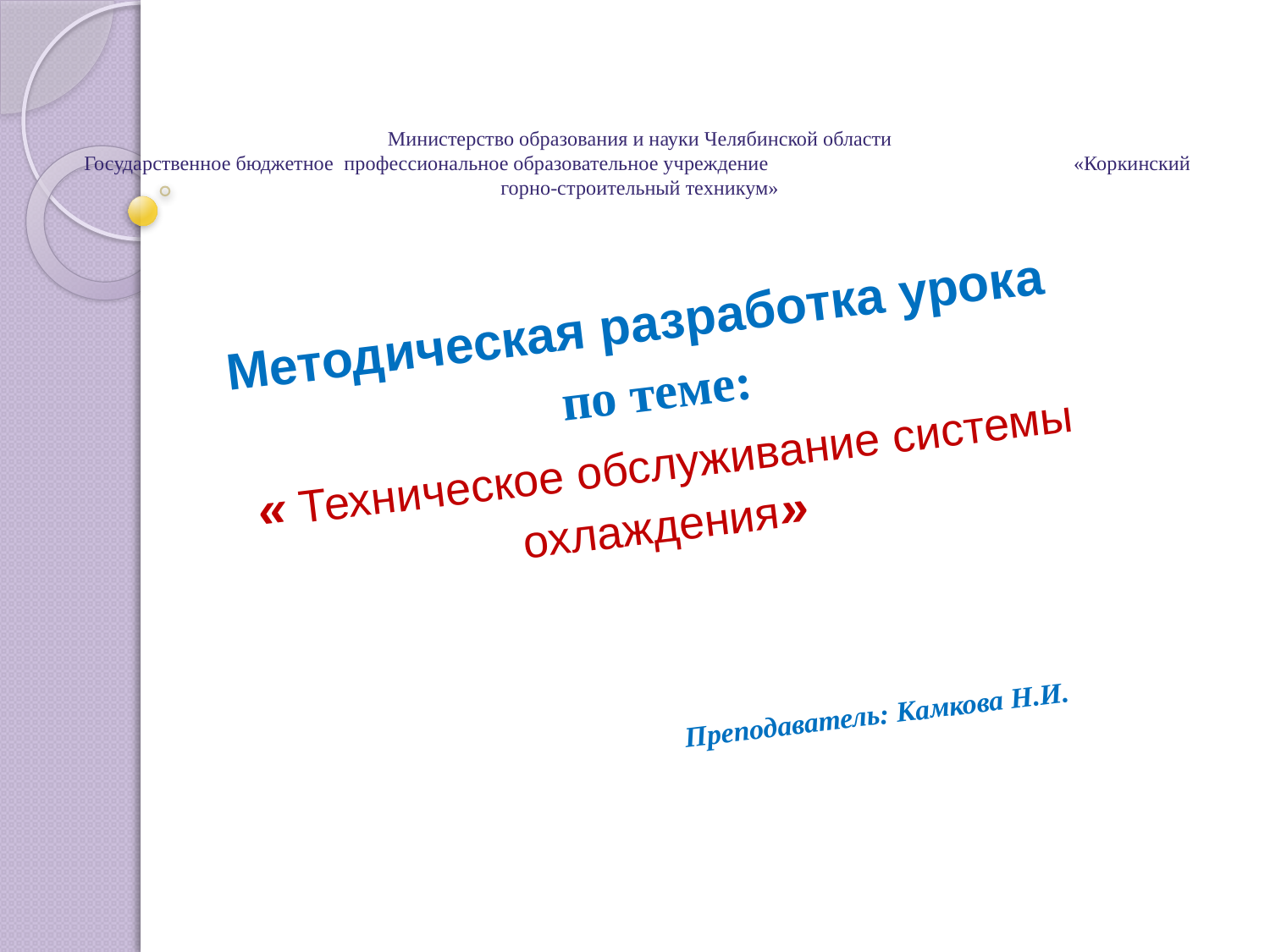

# Министерство образования и науки Челябинской области Государственное бюджетное  профессиональное образовательное учреждение                                                            «Коркинский  горно-строительный техникум»
Методическая разработка урока
по теме:
« Техническое обслуживание системы охлаждения»

                                                   Преподаватель: Камкова Н.И.